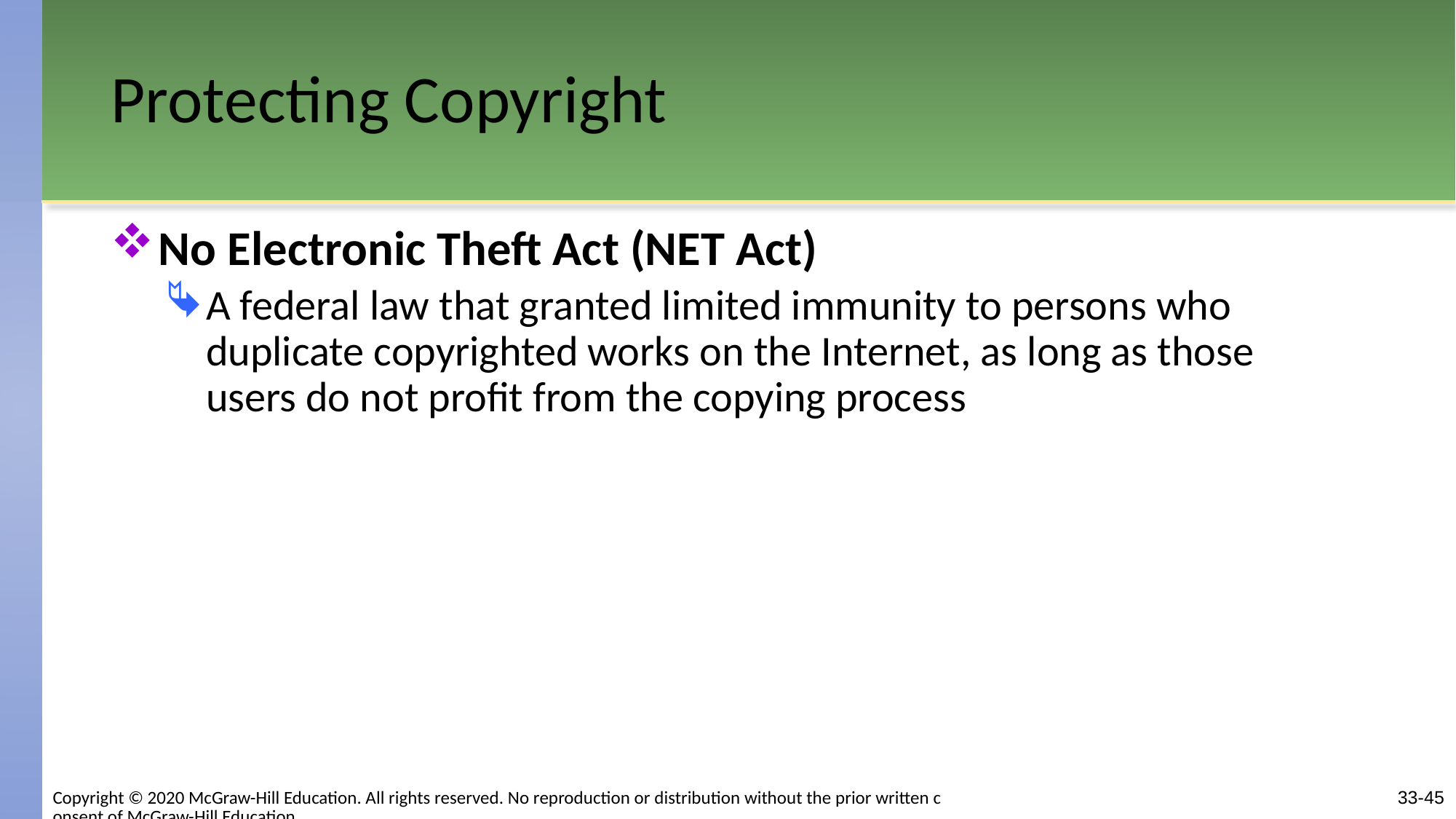

# Protecting Copyright
No Electronic Theft Act (NET Act)
A federal law that granted limited immunity to persons who duplicate copyrighted works on the Internet, as long as those users do not profit from the copying process
Copyright © 2020 McGraw-Hill Education. All rights reserved. No reproduction or distribution without the prior written consent of McGraw-Hill Education.
33-45